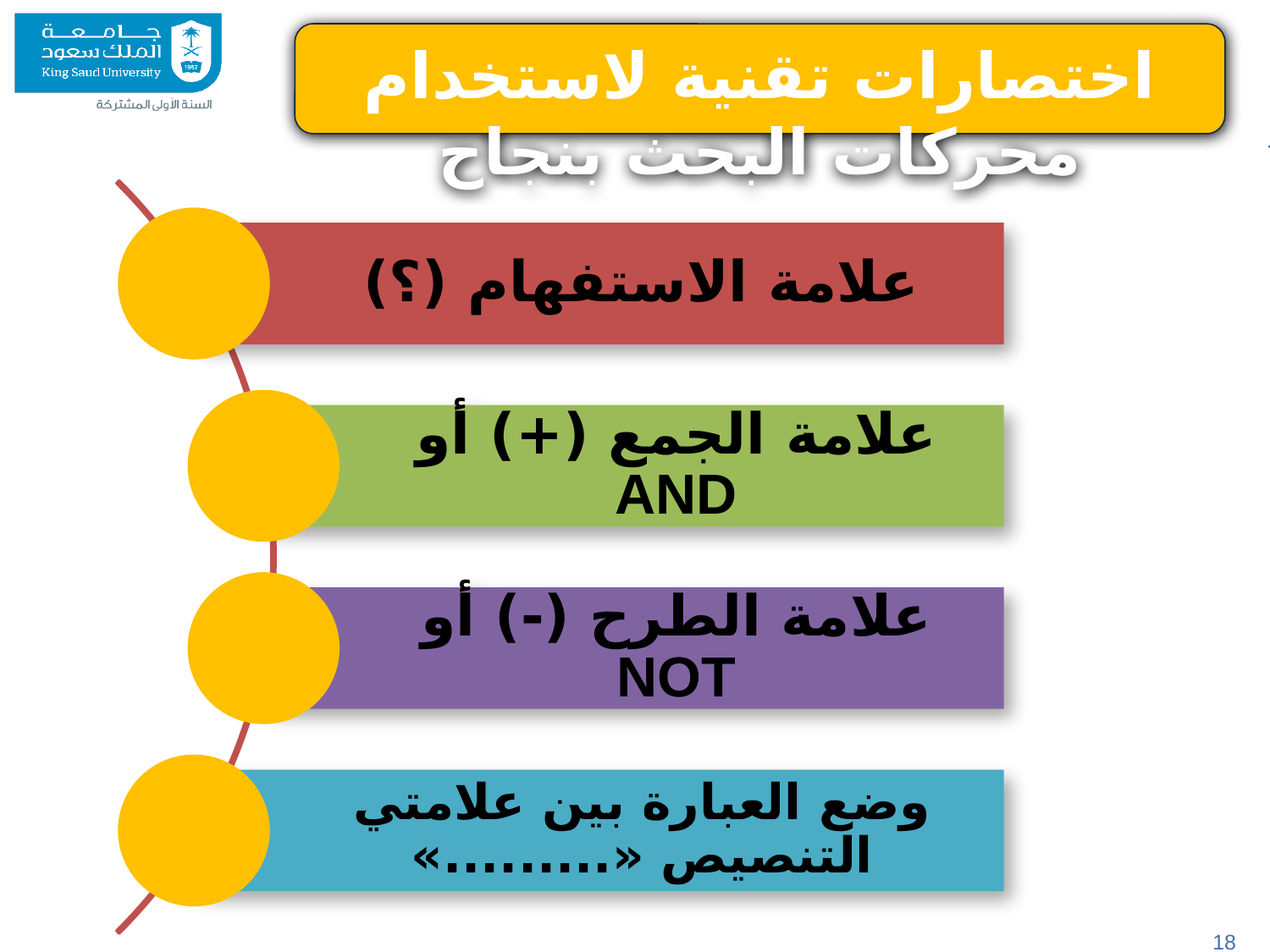

اختصارات تقنية لاستخدام محركات البحث بنجاح
علامة الاستفهام (؟)
علامة الجمع (+) أو AND
علامة الطرح (-) أو NOT
وضع العبارة بين علامتي التنصيص «.........»

18